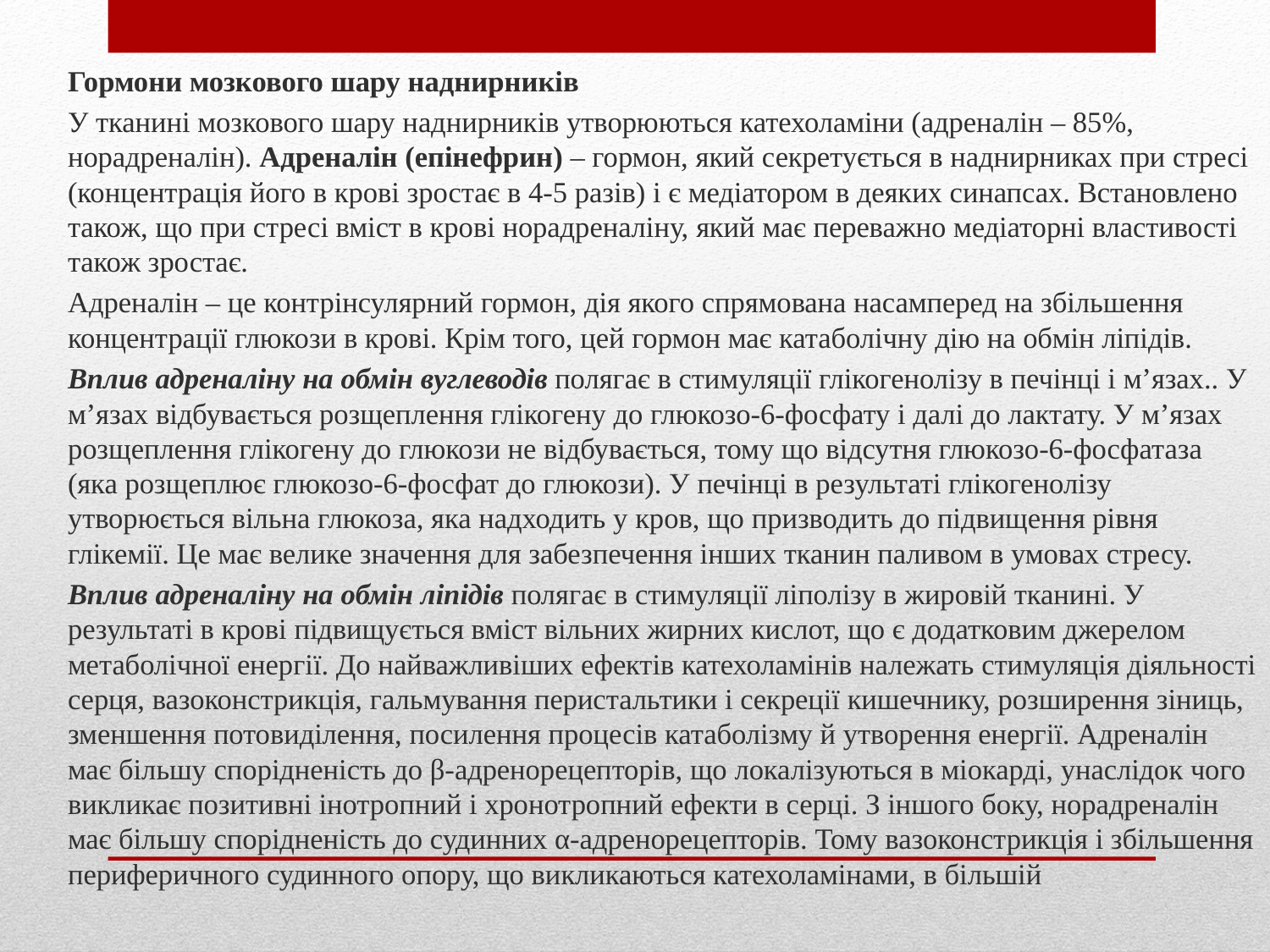

Гормони мозкового шару наднирників
У тканині мозкового шару наднирників утворюються катехоламіни (адреналін – 85%, норадреналін). Адреналін (епінефрин) – гормон, який секретується в наднирниках при стресі (концентрація його в крові зростає в 4-5 разів) і є медіатором в деяких синапсах. Встановлено також, що при стресі вміст в крові норадреналіну, який має переважно медіаторні властивості також зростає.
Адреналін – це контрінсулярний гормон, дія якого спрямована насамперед на збільшення концентрації глюкози в крові. Крім того, цей гормон має катаболічну дію на обмін ліпідів.
Вплив адреналіну на обмін вуглеводів полягає в стимуляції глікогенолізу в печінці і м’язах.. У м’язах відбувається розщеплення глікогену до глюкозо-6-фосфату і далі до лактату. У м’язах розщеплення глікогену до глюкози не відбувається, тому що відсутня глюкозо-6-фосфатаза (яка розщеплює глюкозо-6-фосфат до глюкози). У печінці в результаті глікогенолізу утворюється вільна глюкоза, яка надходить у кров, що призводить до підвищення рівня глікемії. Це має велике значення для забезпечення інших тканин паливом в умовах стресу.
Вплив адреналіну на обмін ліпідів полягає в стимуляції ліполізу в жировій тканині. У результаті в крові підвищується вміст вільних жирних кислот, що є додатковим джерелом метаболічної енергії. До найважливіших ефектів катехоламінів належать стимуляція діяльності серця, вазоконстрикція, гальмування перистальтики і секреції кишечнику, розширення зіниць, зменшення потовиділення, посилення процесів катаболізму й утворення енергії. Адреналін має більшу спорідненість до β-адренорецепторів, що локалізуються в міокарді, унаслідок чого викликає позитивні інотропний і хронотропний ефекти в серці. З іншого боку, норадреналін має більшу спорідненість до судинних α-адренорецепторів. Тому вазоконстрикція і збільшення периферичного судинного опору, що викликаються катехоламінами, в більшій